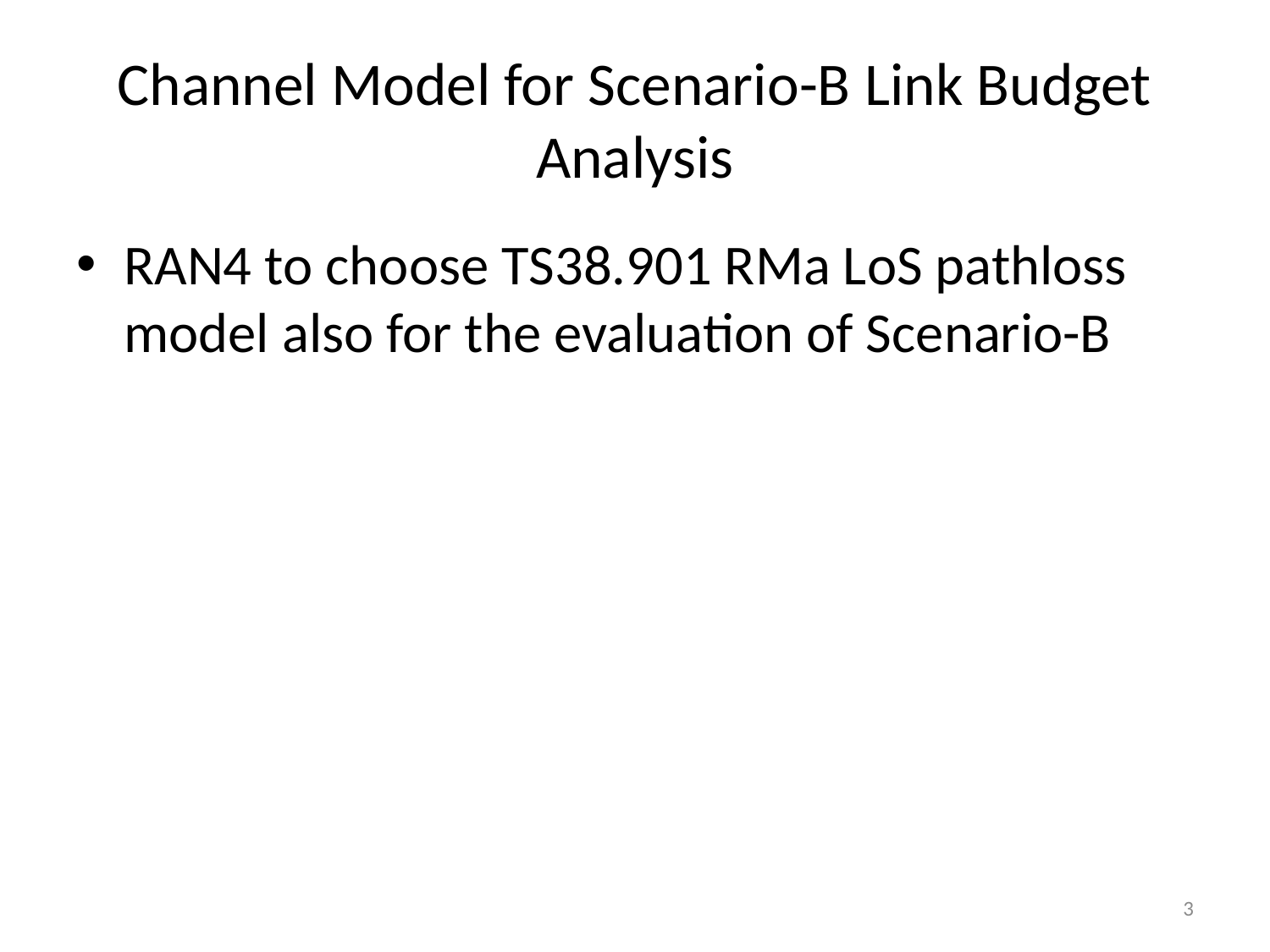

# Channel Model for Scenario-B Link Budget Analysis
RAN4 to choose TS38.901 RMa LoS pathloss model also for the evaluation of Scenario-B
3